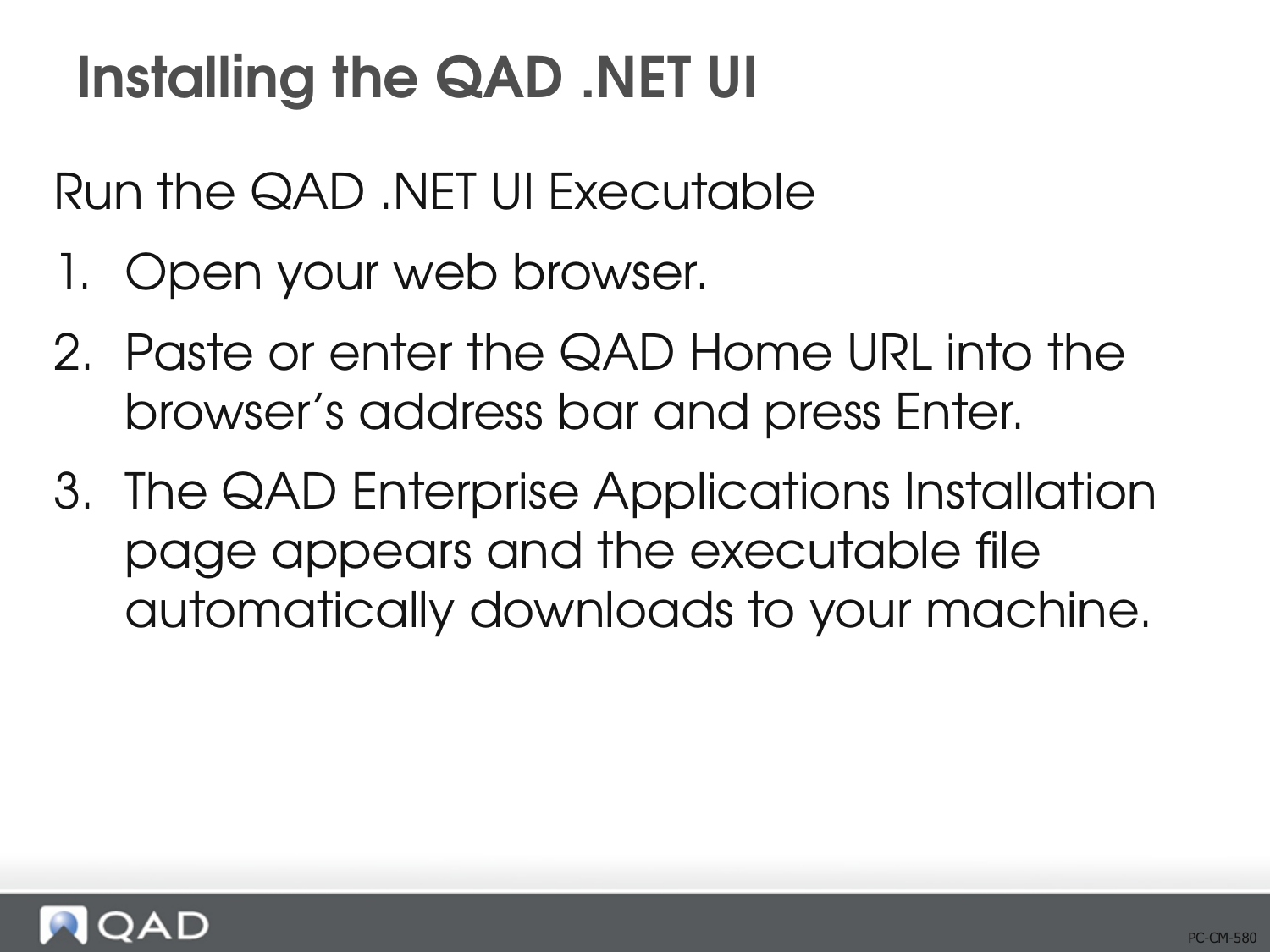

# Installing the QAD .NET UI
Run the QAD .NET UI Executable

Open your web browser.

Paste or enter the QAD Home URL into the browser’s address bar and press Enter.

The QAD Enterprise Applications Installation page appears and the executable file automatically downloads to your machine.
PC-CM-580